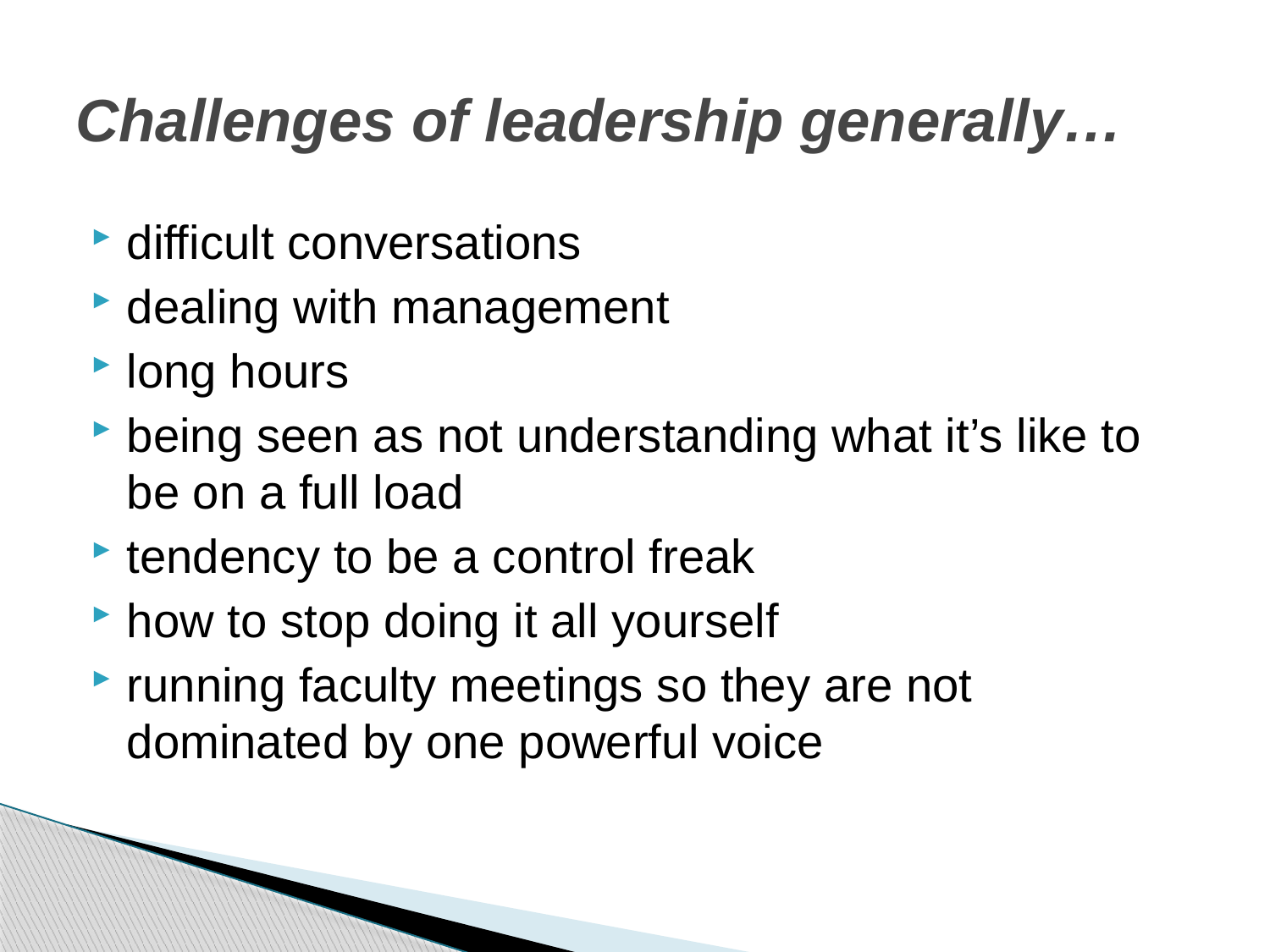

# Challenges of leadership generally…
difficult conversations
dealing with management
long hours
being seen as not understanding what it’s like to be on a full load
tendency to be a control freak
how to stop doing it all yourself
running faculty meetings so they are not dominated by one powerful voice